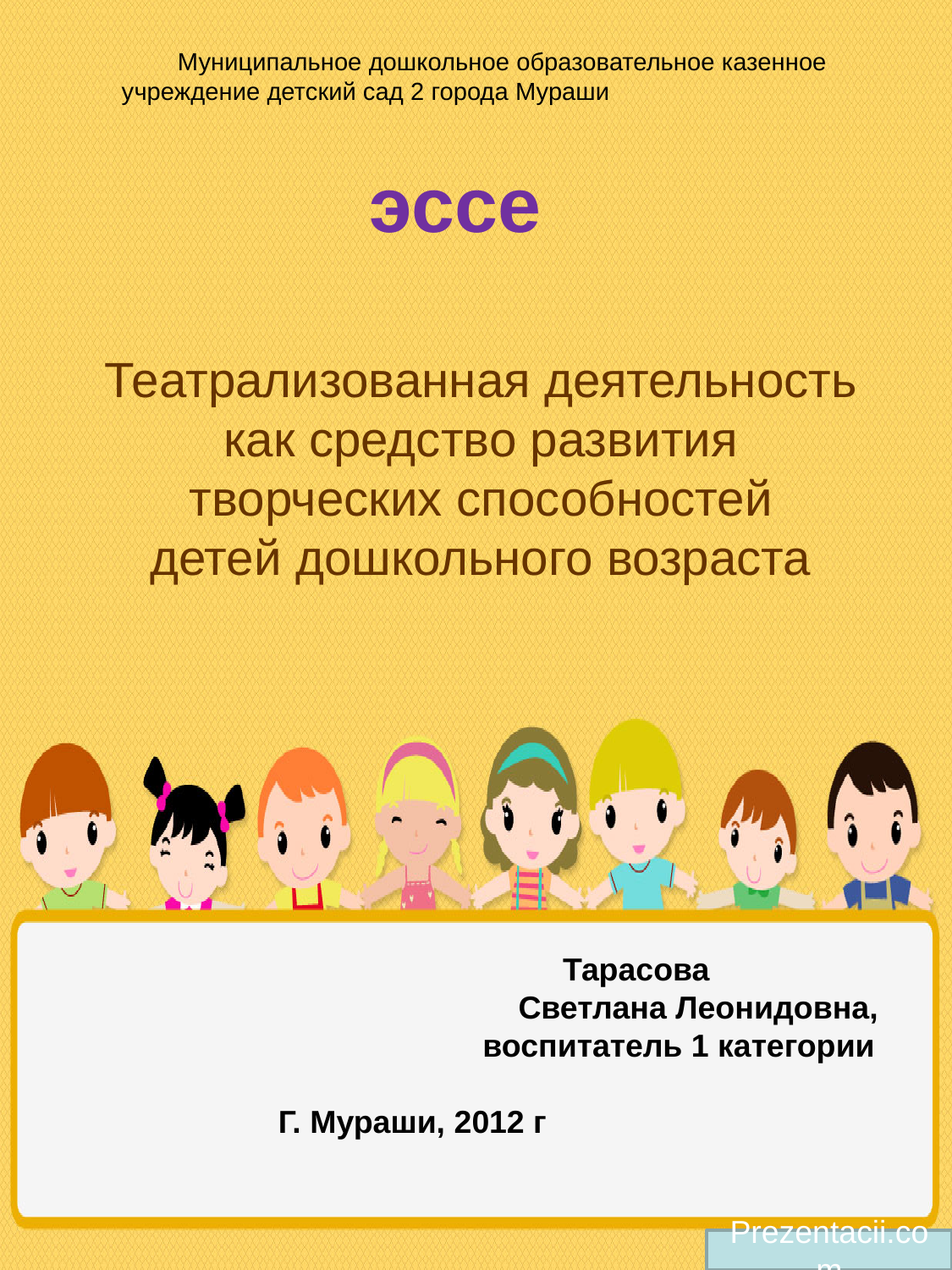

Муниципальное дошкольное образовательное казенное
учреждение детский сад 2 города Мураши
             эссе
Театрализованная деятельность
как средство развития
творческих способностей
детей дошкольного возраста

                                                     Тарасова
                                                Светлана Леонидовна,
                                            воспитатель 1 категории

                     Г. Мураши, 2012 г
Prezentacii.com